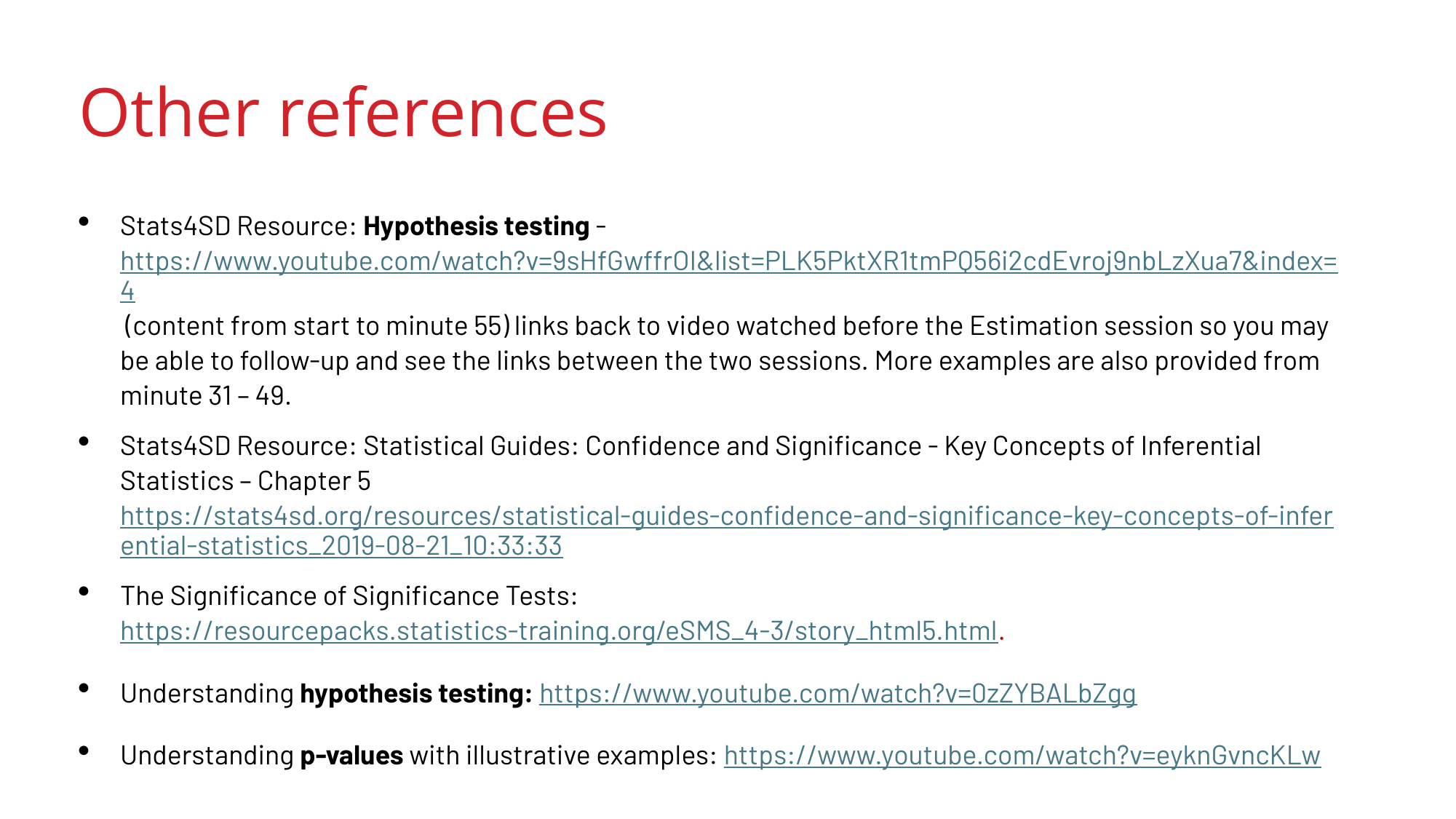

# Other references
Stats4SD Resource: Hypothesis testing - https://www.youtube.com/watch?v=9sHfGwffrOI&list=PLK5PktXR1tmPQ56i2cdEvroj9nbLzXua7&index=4 (content from start to minute 55) links back to video watched before the Estimation session so you may be able to follow-up and see the links between the two sessions. More examples are also provided from minute 31 – 49.
Stats4SD Resource: Statistical Guides: Confidence and Significance - Key Concepts of Inferential Statistics – Chapter 5 https://stats4sd.org/resources/statistical-guides-confidence-and-significance-key-concepts-of-inferential-statistics_2019-08-21_10:33:33
The Significance of Significance Tests: https://resourcepacks.statistics-training.org/eSMS_4-3/story_html5.html.
Understanding hypothesis testing: https://www.youtube.com/watch?v=0zZYBALbZgg
Understanding p-values with illustrative examples: https://www.youtube.com/watch?v=eyknGvncKLw